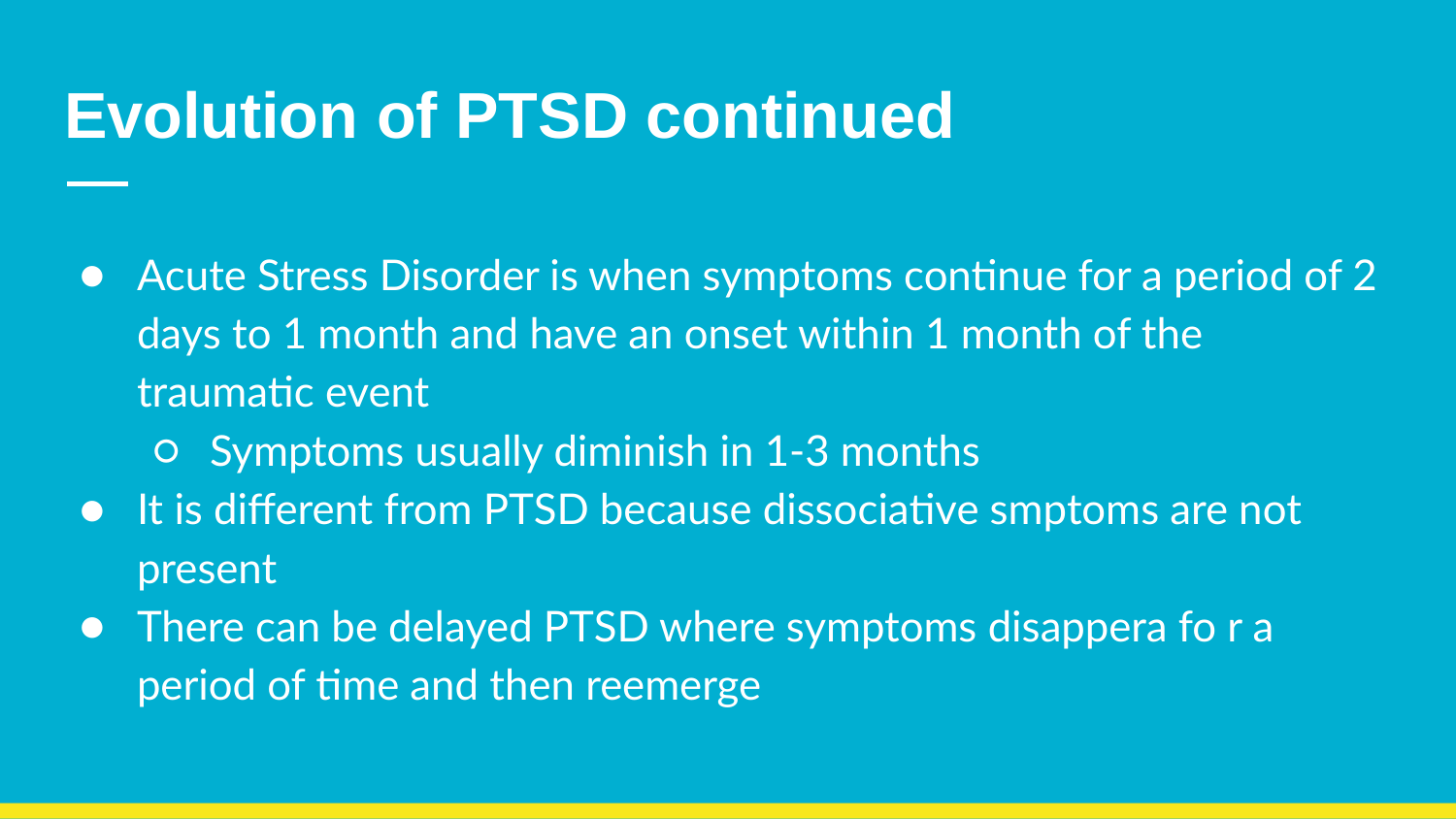

# Evolution of PTSD continued
Acute Stress Disorder is when symptoms continue for a period of 2 days to 1 month and have an onset within 1 month of the traumatic event
Symptoms usually diminish in 1-3 months
It is different from PTSD because dissociative smptoms are not present
There can be delayed PTSD where symptoms disappera fo r a period of time and then reemerge